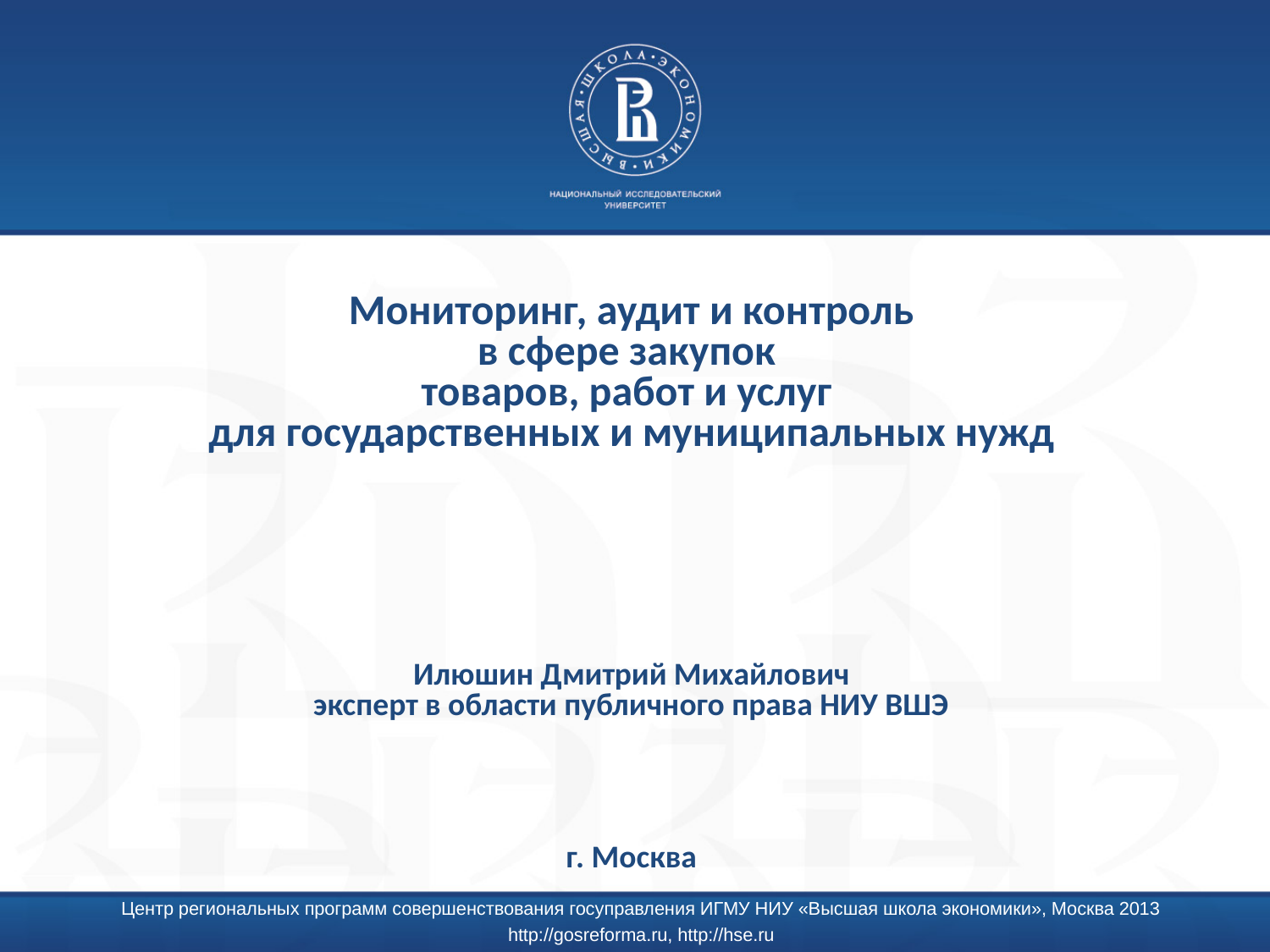

Мониторинг, аудит и контроль
в сфере закупок
товаров, работ и услуг
для государственных и муниципальных нужд

Илюшин Дмитрий Михайлович
эксперт в области публичного права НИУ ВШЭ

г. Москва

Центр региональных программ совершенствования госуправления ИГМУ НИУ «Высшая школа экономики», Москва 2013
http://gosreforma.ru, http://hse.ru